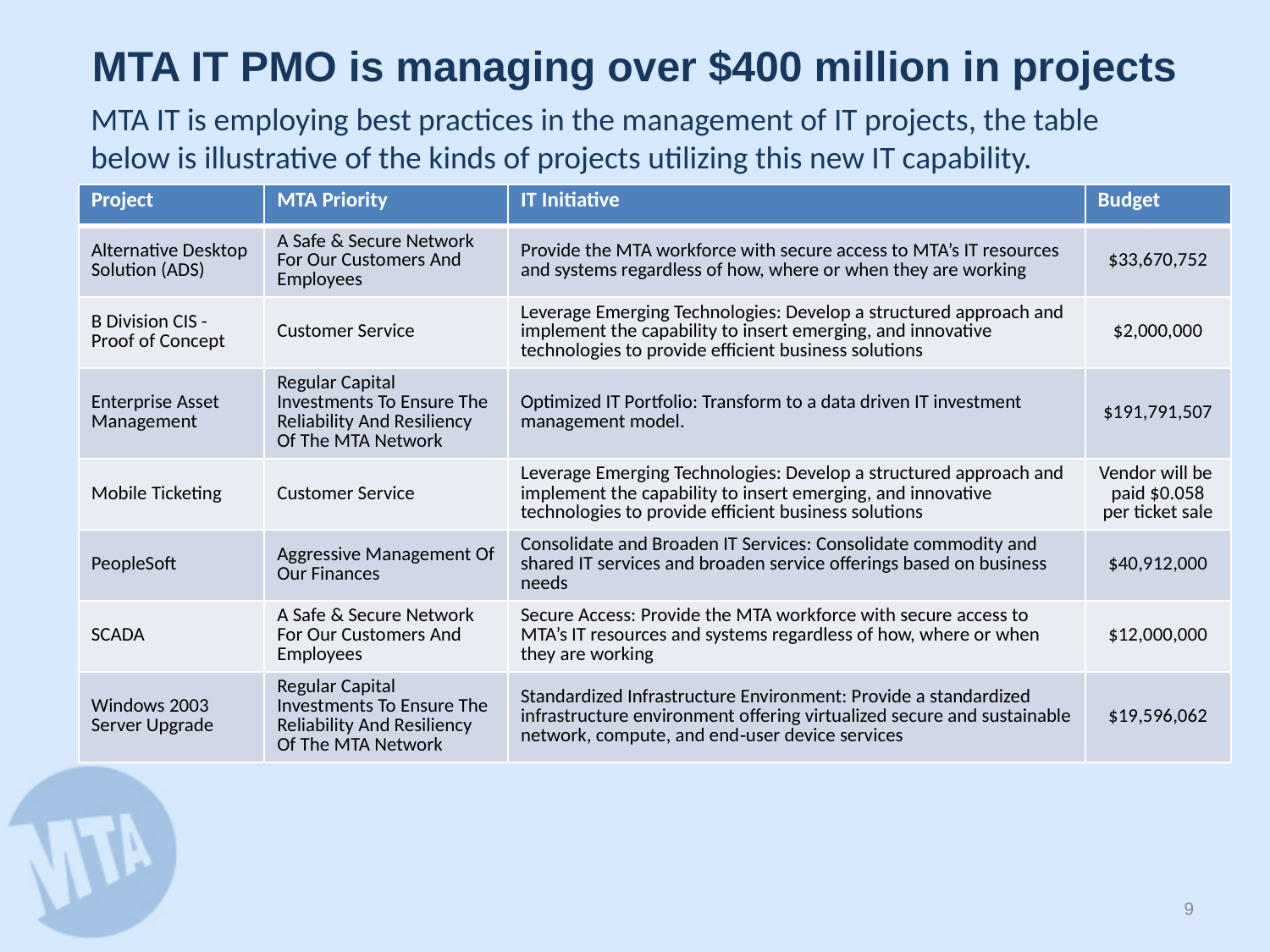

# MTA IT PMO is managing over $400 million in projects
MTA IT is employing best practices in the management of IT projects, the table below is illustrative of the kinds of projects utilizing this new IT capability.
| Project | MTA Priority | IT Initiative | Budget |
| --- | --- | --- | --- |
| Alternative Desktop Solution (ADS) | A Safe & Secure Network For Our Customers And Employees | Provide the MTA workforce with secure access to MTA’s IT resources and systems regardless of how, where or when they are working | $33,670,752 |
| B Division CIS - Proof of Concept | Customer Service | Leverage Emerging Technologies: Develop a structured approach and implement the capability to insert emerging, and innovative technologies to provide efficient business solutions | $2,000,000 |
| Enterprise Asset Management | Regular Capital Investments To Ensure The Reliability And Resiliency Of The MTA Network | Optimized IT Portfolio: Transform to a data driven IT investment management model. | $191,791,507 |
| Mobile Ticketing | Customer Service | Leverage Emerging Technologies: Develop a structured approach and implement the capability to insert emerging, and innovative technologies to provide efficient business solutions | Vendor will be paid $0.058 per ticket sale |
| PeopleSoft | Aggressive Management Of Our Finances | Consolidate and Broaden IT Services: Consolidate commodity and shared IT services and broaden service offerings based on business needs | $40,912,000 |
| SCADA | A Safe & Secure Network For Our Customers And Employees | Secure Access: Provide the MTA workforce with secure access to MTA’s IT resources and systems regardless of how, where or when they are working | $12,000,000 |
| Windows 2003 Server Upgrade | Regular Capital Investments To Ensure The Reliability And Resiliency Of The MTA Network | Standardized Infrastructure Environment: Provide a standardized infrastructure environment offering virtualized secure and sustainable network, compute, and end‐user device services | $19,596,062 |
9